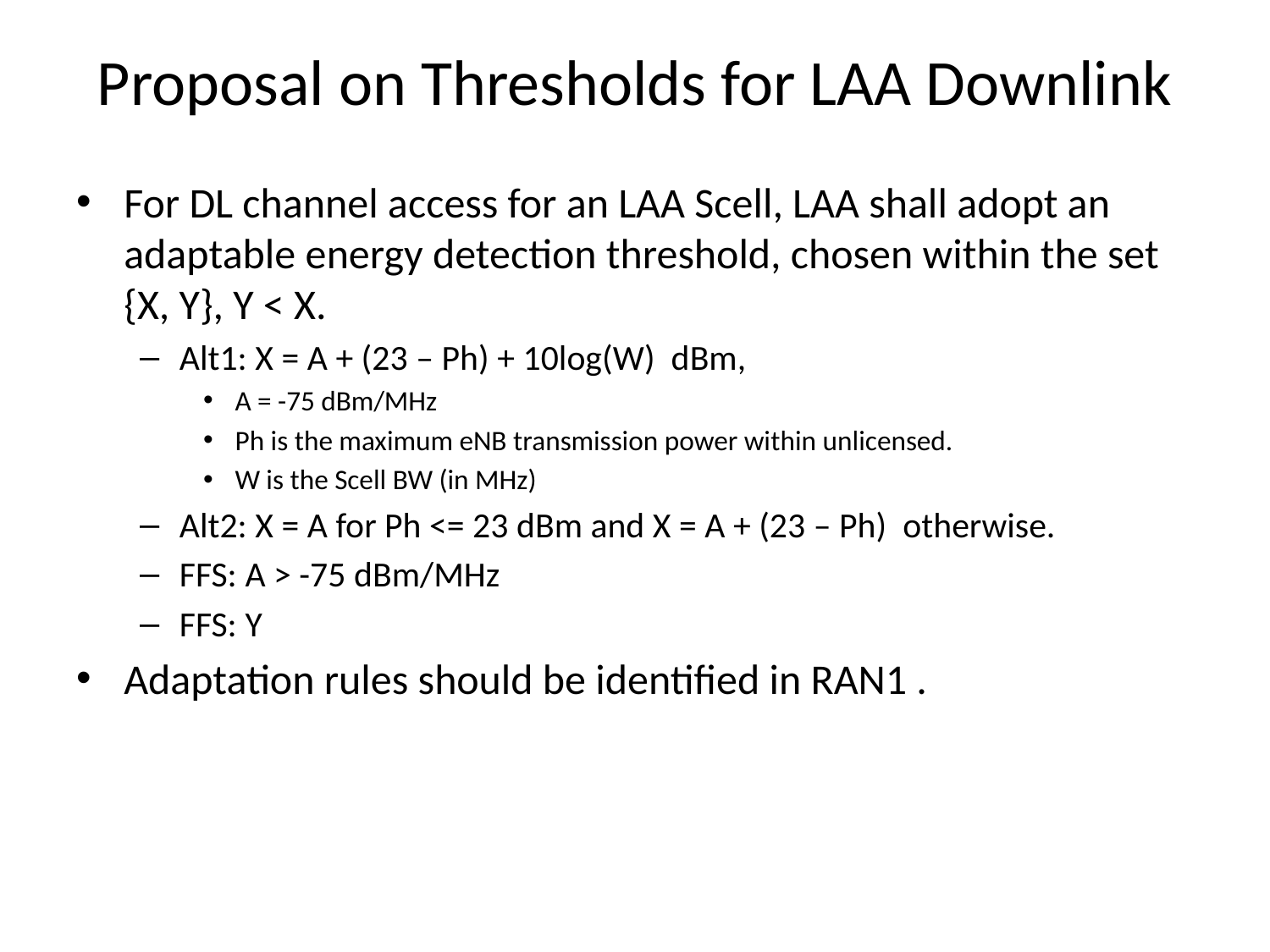

# Proposal on Thresholds for LAA Downlink
For DL channel access for an LAA Scell, LAA shall adopt an adaptable energy detection threshold, chosen within the set {X, Y}, Y < X.
Alt1: X = A + (23 – Ph) + 10log(W)  dBm,
A = -75 dBm/MHz
Ph is the maximum eNB transmission power within unlicensed.
W is the Scell BW (in MHz)
Alt2: X = A for Ph <= 23 dBm and X = A + (23 – Ph)  otherwise.
FFS: A > -75 dBm/MHz
FFS: Y
Adaptation rules should be identified in RAN1 .